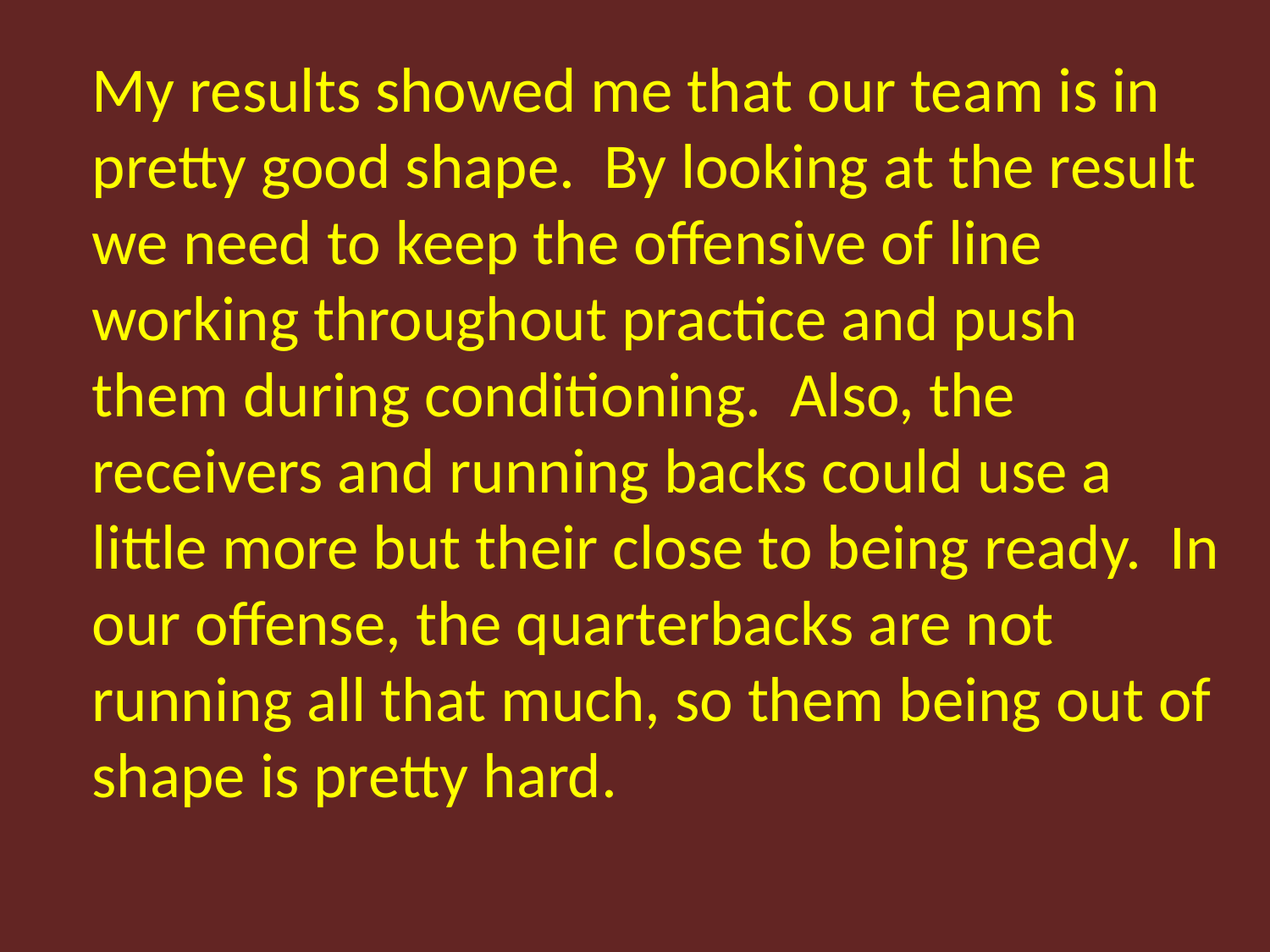

My results showed me that our team is in pretty good shape.  By looking at the result we need to keep the offensive of line working throughout practice and push them during conditioning.  Also, the receivers and running backs could use a little more but their close to being ready.  In our offense, the quarterbacks are not running all that much, so them being out of shape is pretty hard.